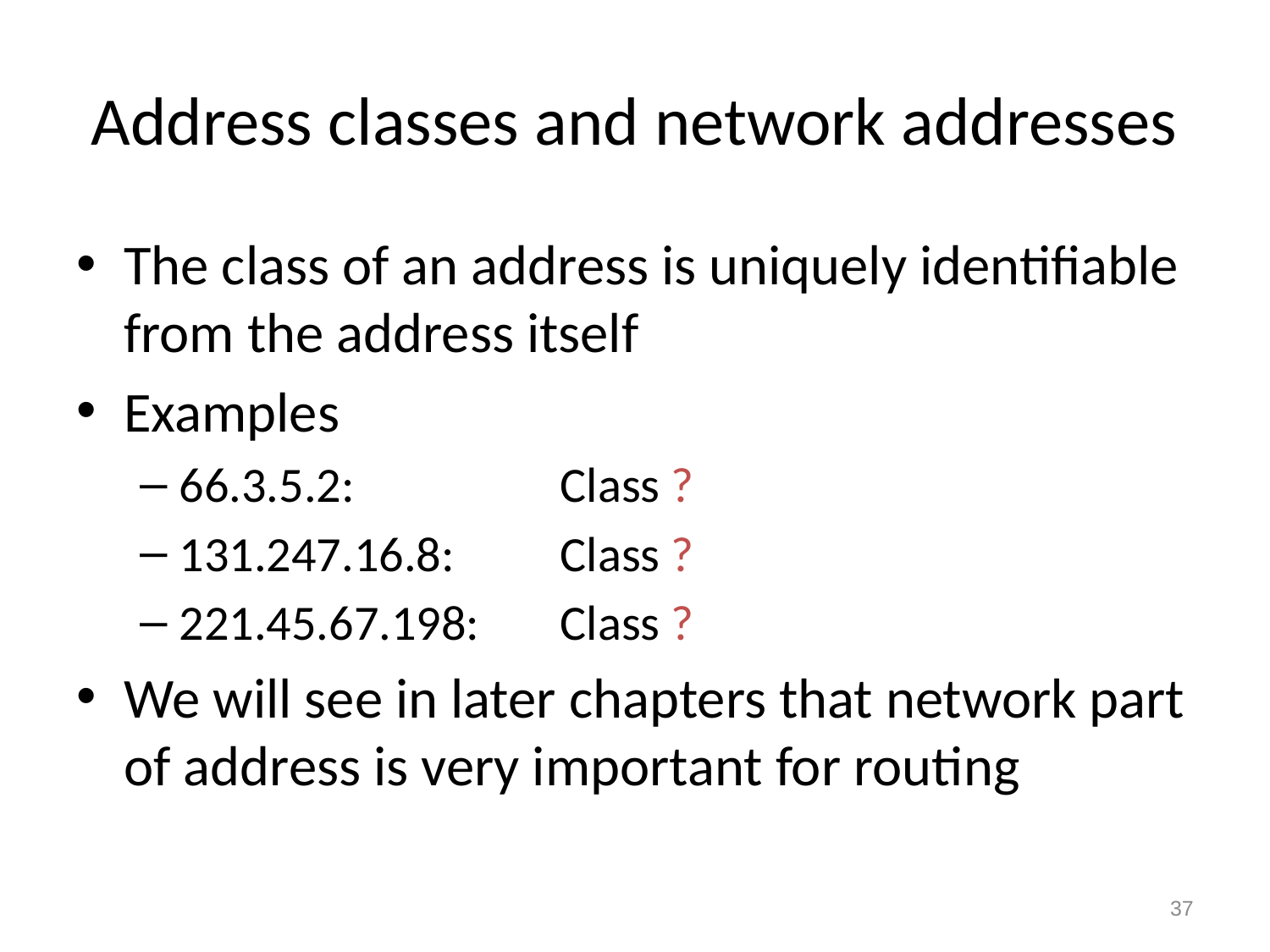

# Address classes and network addresses
The class of an address is uniquely identifiable from the address itself
Examples
66.3.5.2: 		Class ?
131.247.16.8: 	Class ?
221.45.67.198: 	Class ?
We will see in later chapters that network part of address is very important for routing
37